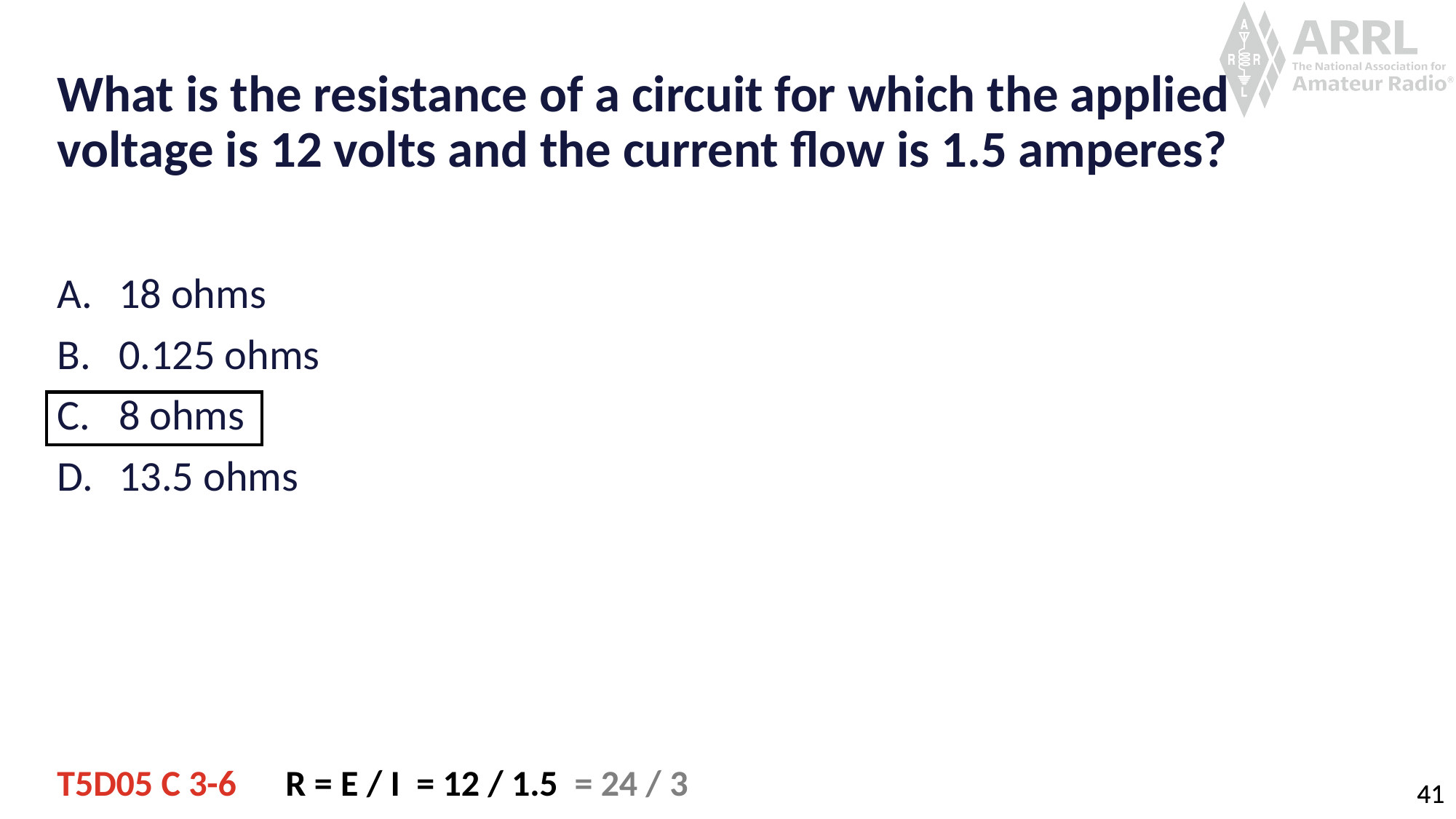

# What is the resistance of a circuit for which the applied voltage is 12 volts and the current flow is 1.5 amperes?
18 ohms
0.125 ohms
8 ohms
13.5 ohms

T5D05 C 3-6      R = E / I  = 12 / 1.5  = 24 / 3